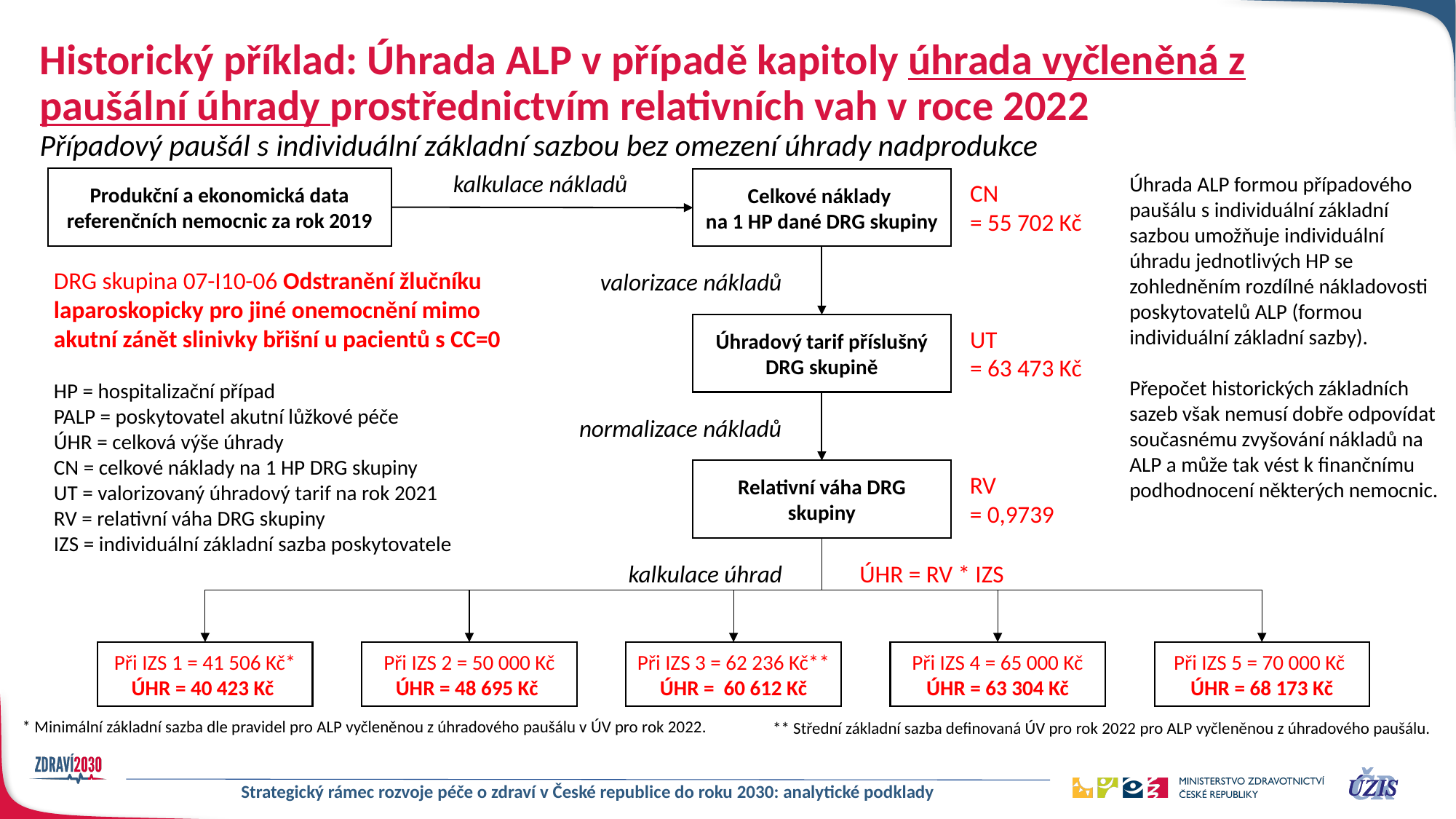

Historický příklad: Úhrada ALP v případě kapitoly úhrada vyčleněná z paušální úhrady prostřednictvím relativních vah v roce 2022
Případový paušál s individuální základní sazbou bez omezení úhrady nadprodukce
kalkulace nákladů
Úhrada ALP formou případového paušálu s individuální základní sazbou umožňuje individuální úhradu jednotlivých HP se zohledněním rozdílné nákladovosti poskytovatelů ALP (formou individuální základní sazby).

Přepočet historických základních sazeb však nemusí dobře odpovídat současnému zvyšování nákladů na ALP a může tak vést k finančnímu podhodnocení některých nemocnic.
Produkční a ekonomická data referenčních nemocnic za rok 2019
Celkové náklady
na 1 HP dané DRG skupiny
CN
= 55 702 Kč
DRG skupina 07-I10-06 Odstranění žlučníku laparoskopicky pro jiné onemocnění mimo akutní zánět slinivky břišní u pacientů s CC=0
valorizace nákladů
Úhradový tarif příslušný DRG skupině
UT
= 63 473 Kč
HP = hospitalizační případ
PALP = poskytovatel akutní lůžkové péče
ÚHR = celková výše úhrady
CN = celkové náklady na 1 HP DRG skupiny
UT = valorizovaný úhradový tarif na rok 2021
RV = relativní váha DRG skupiny
IZS = individuální základní sazba poskytovatele
normalizace nákladů
Relativní váha DRG skupiny
RV
= 0,9739
ÚHR = RV * IZS
kalkulace úhrad
Při IZS 1 = 41 506 Kč*
ÚHR = 40 423 Kč
Při IZS 2 = 50 000 Kč
ÚHR = 48 695 Kč
Při IZS 3 = 62 236 Kč**
ÚHR =  60 612 Kč
Při IZS 4 = 65 000 Kč
ÚHR = 63 304 Kč
Při IZS 5 = 70 000 Kč
ÚHR = 68 173 Kč

* Minimální základní sazba dle pravidel pro ALP vyčleněnou z úhradového paušálu v ÚV pro rok 2022.
** Střední základní sazba definovaná ÚV pro rok 2022 pro ALP vyčleněnou z úhradového paušálu.